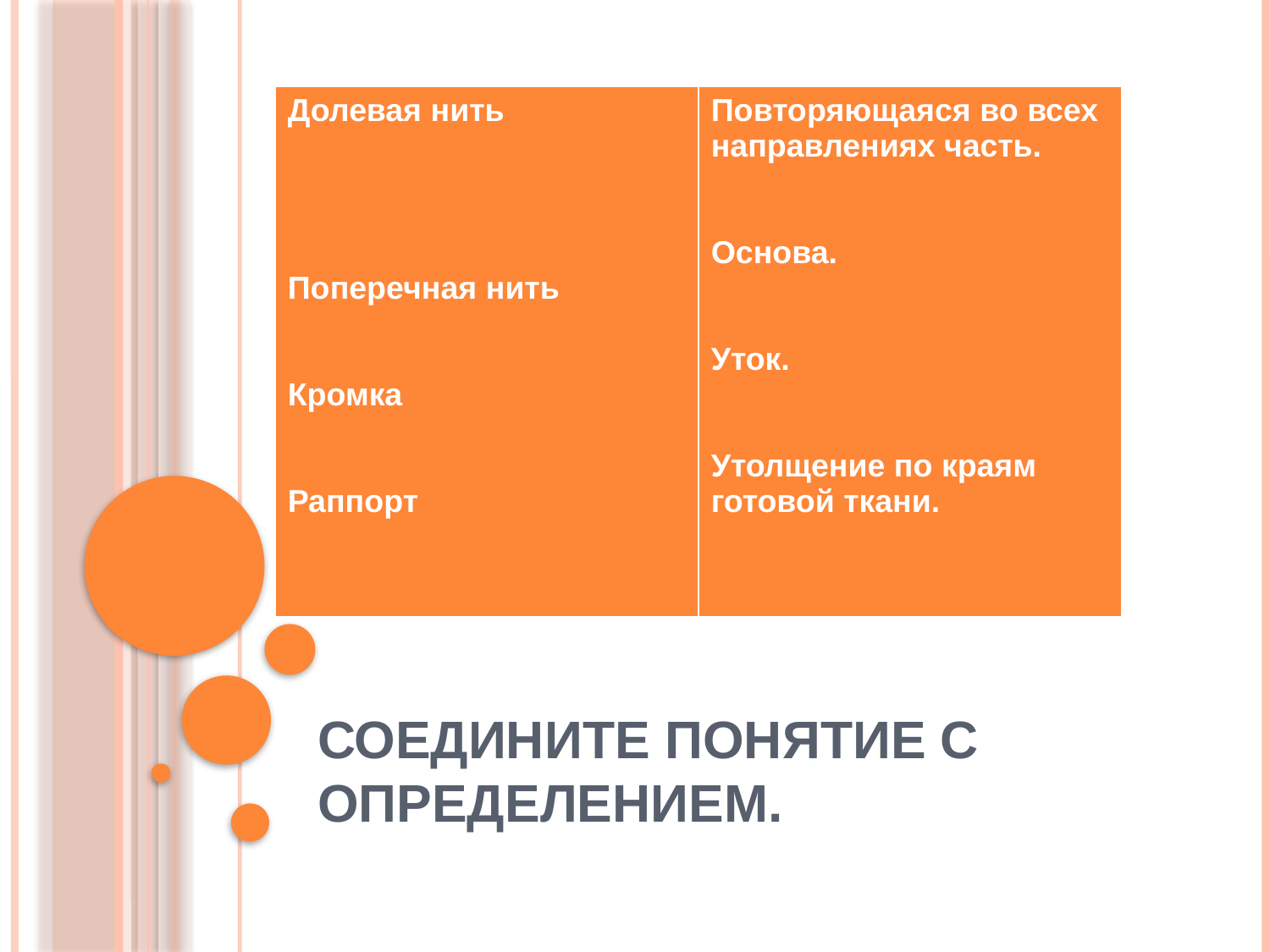

| Долевая нить Поперечная нить Кромка Раппорт | Повторяющаяся во всех направлениях часть. Основа. Уток. Утолщение по краям готовой ткани. |
| --- | --- |
# Соедините понятие с определением.